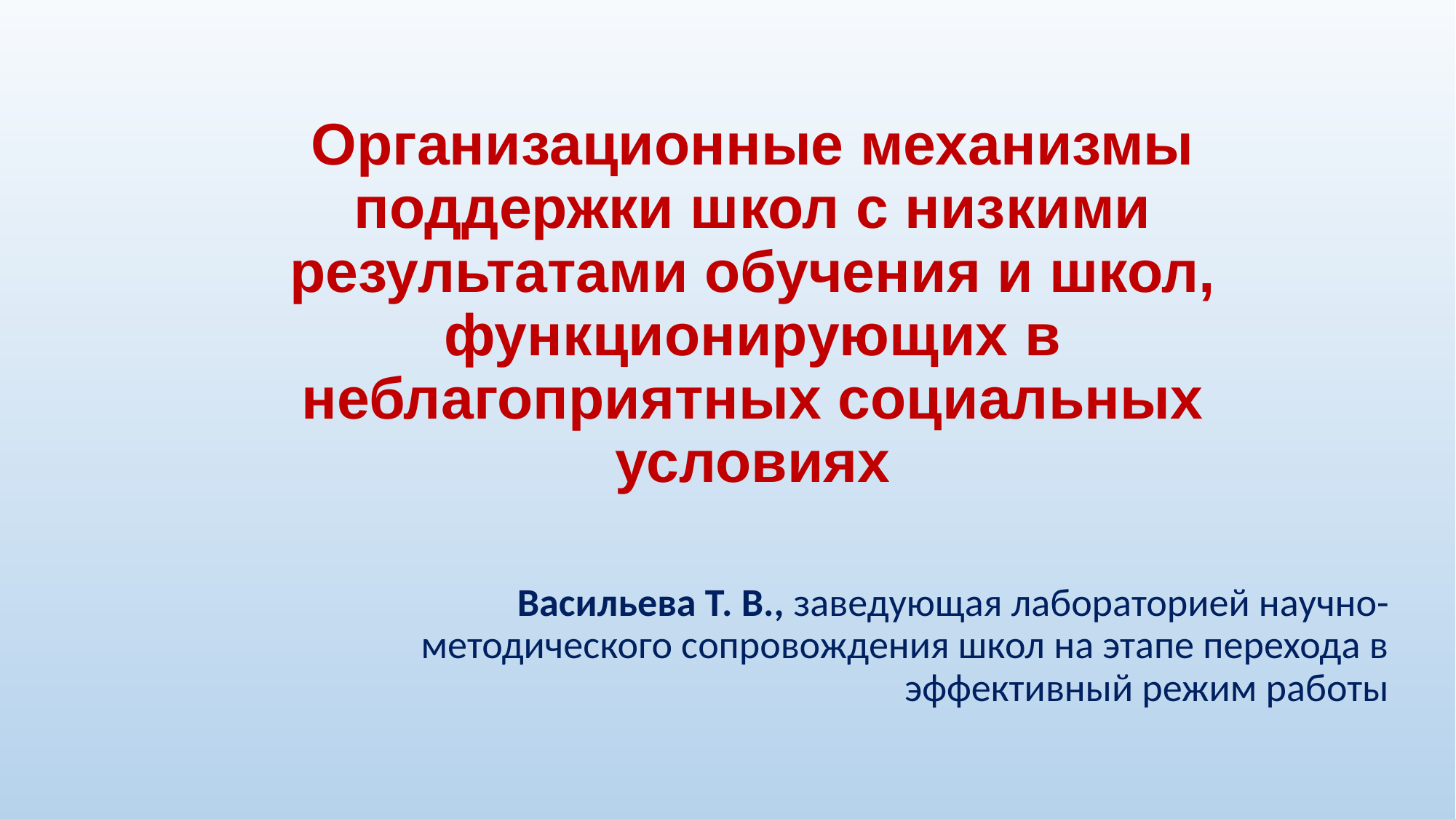

# Организационные механизмы поддержки школ с низкими результатами обучения и школ, функционирующих в неблагоприятных социальных условиях
Васильева Т. В., заведующая лабораторией научно-методического сопровождения школ на этапе перехода в эффективный режим работы